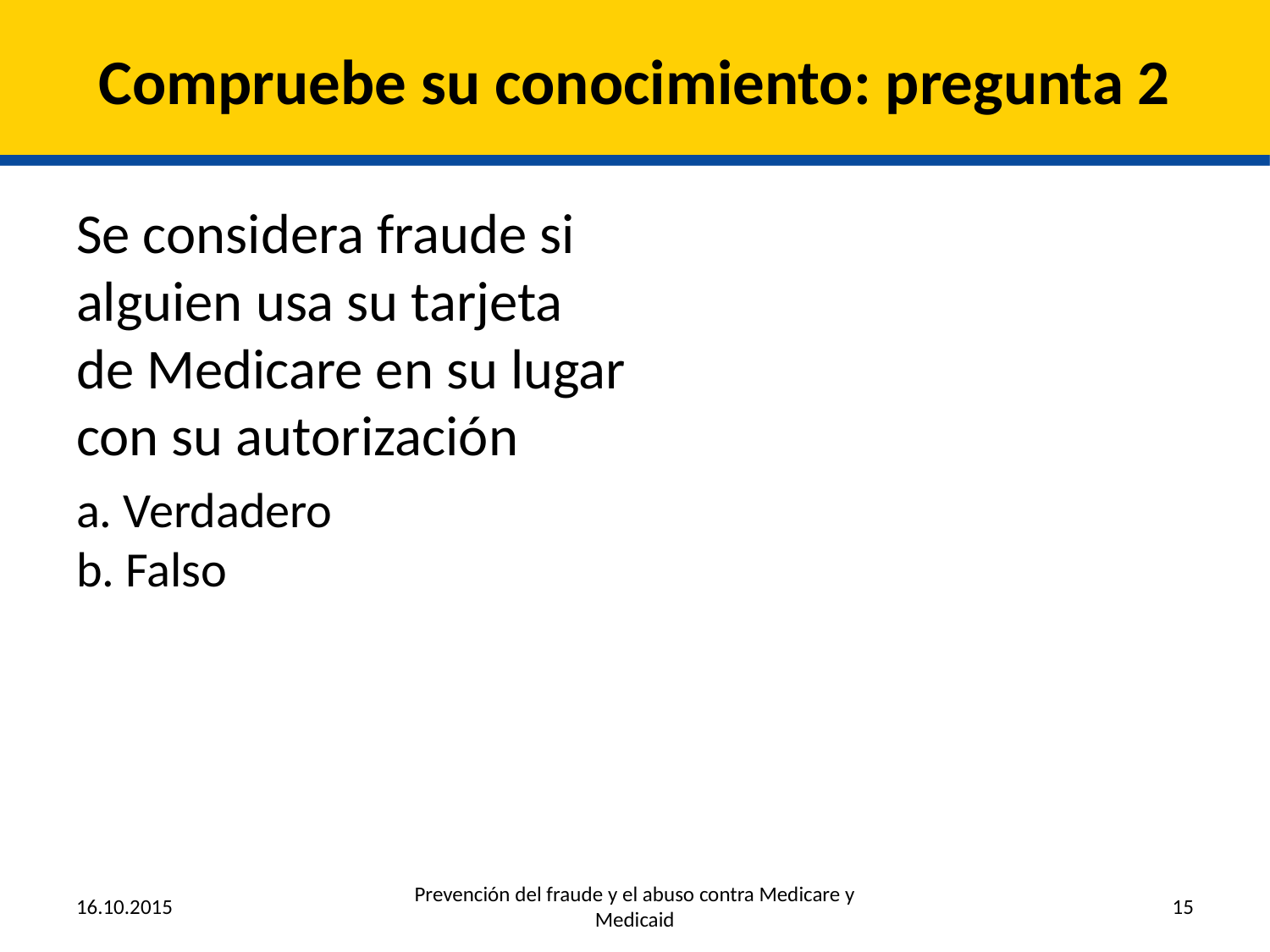

# Compruebe su conocimiento: pregunta 2
Se considera fraude si alguien usa su tarjeta de Medicare en su lugar con su autorización
a. Verdadero
b. Falso
16.10.2015
Prevención del fraude y el abuso contra Medicare y Medicaid
15